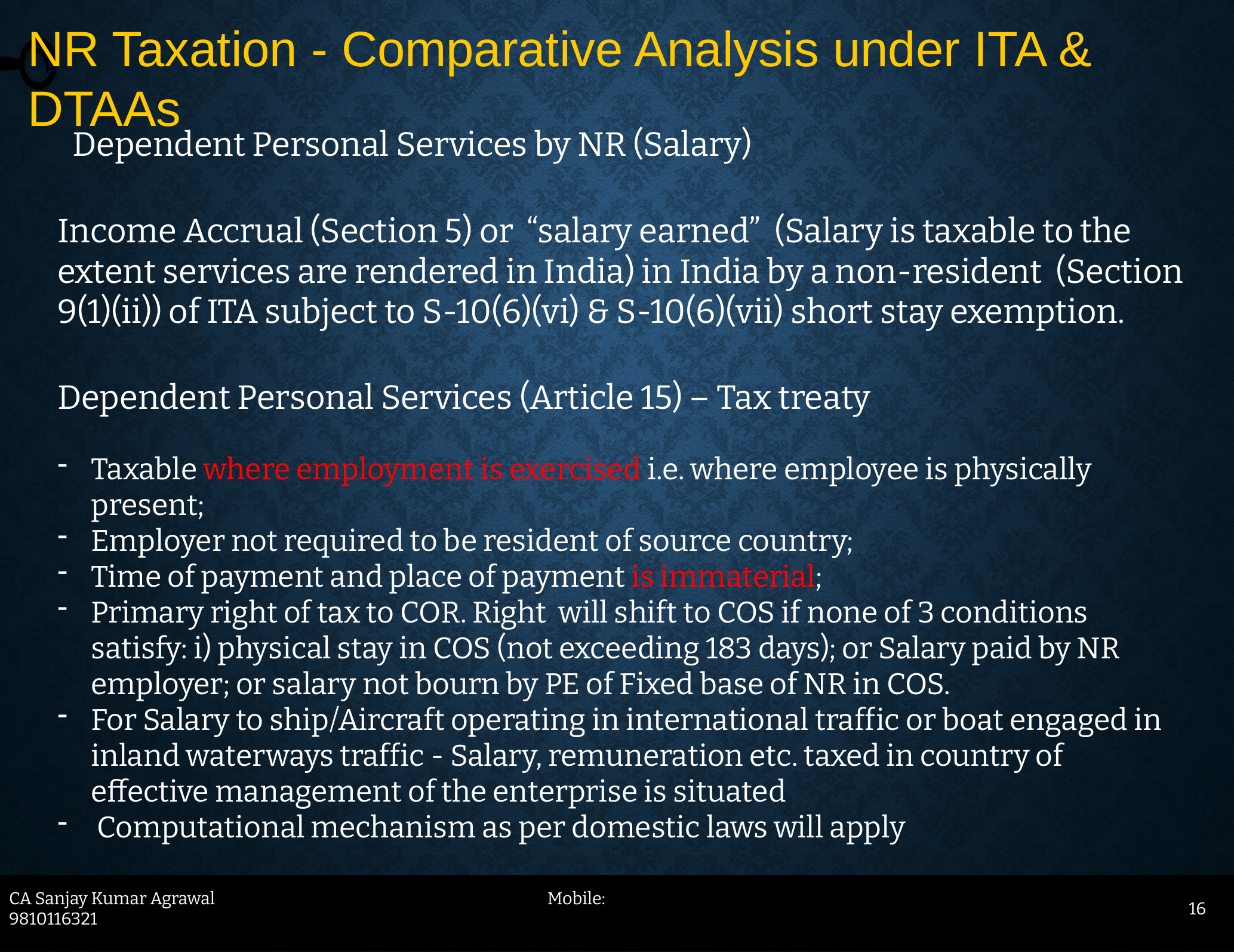

NR Taxation - Comparative Analysis under ITA & DTAAs
Dependent Personal Services by NR (Salary)
Income Accrual (Section 5) or  “salary earned”  (Salary is taxable to the extent services are rendered in India) in India by a non-resident  (Section 9(1)(ii)) of ITA subject to S-10(6)(vi) & S-10(6)(vii) short stay exemption.

Dependent Personal Services (Article 15) – Tax treaty
Taxable where employment is exercised i.e. where employee is physically present;
Employer not required to be resident of source country;
Time of payment and place of payment is immaterial;
Primary right of tax to COR. Right  will shift to COS if none of 3 conditions satisfy: i) physical stay in COS (not exceeding 183 days); or Salary paid by NR employer; or salary not bourn by PE of Fixed base of NR in COS.
For Salary to ship/Aircraft operating in international traffic or boat engaged in inland waterways traffic - Salary, remuneration etc. taxed in country of effective management of the enterprise is situated
 Computational mechanism as per domestic laws will apply

16
CA Sanjay Kumar Agrawal                                                                                                 Mobile: 9810116321